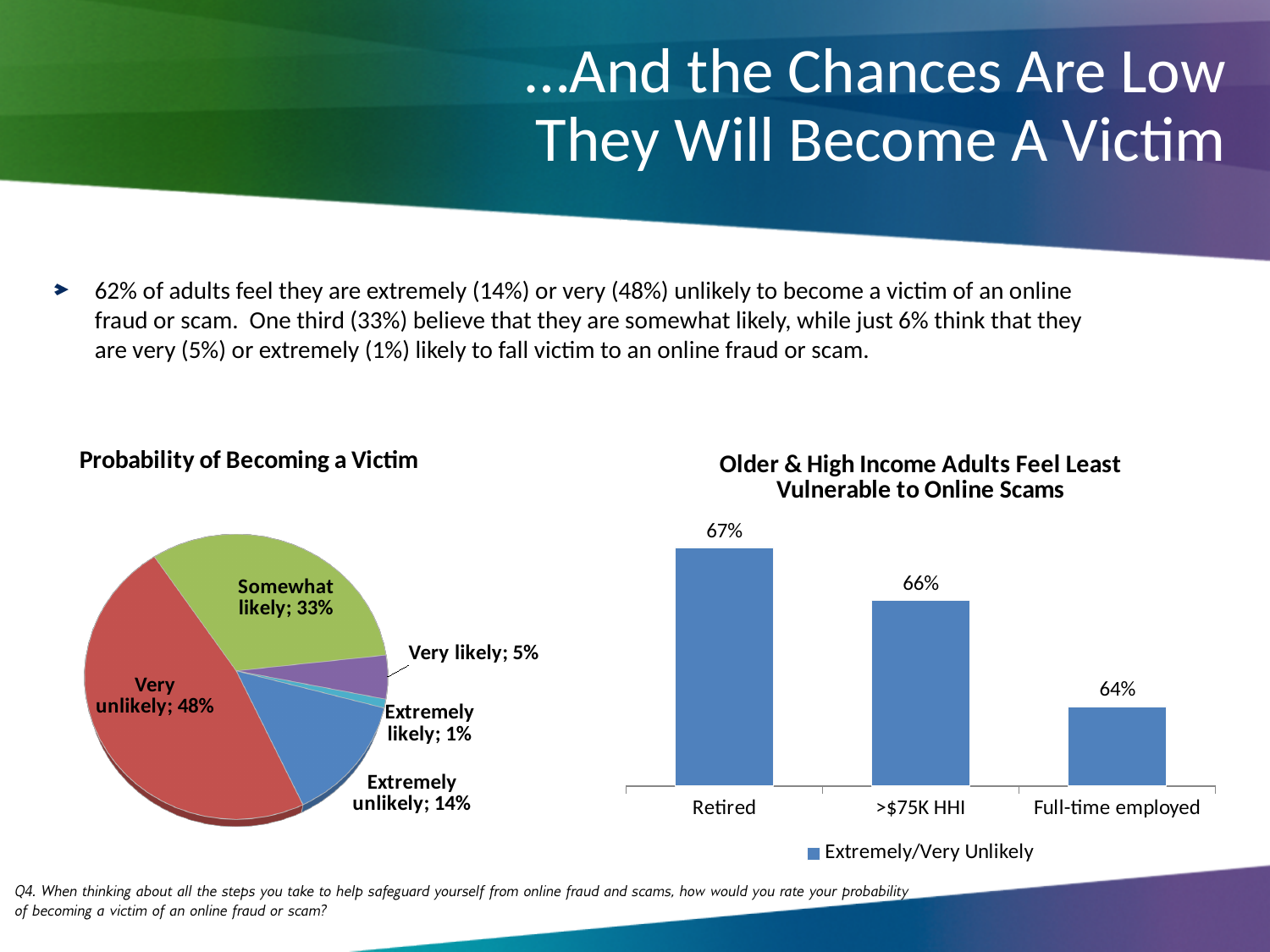

# …And the Chances Are Low They Will Become A Victim
62% of adults feel they are extremely (14%) or very (48%) unlikely to become a victim of an online fraud or scam.  One third (33%) believe that they are somewhat likely, while just 6% think that they are very (5%) or extremely (1%) likely to fall victim to an online fraud or scam.

[unsupported chart]

### Chart: Older & High Income Adults Feel Least Vulnerable to Online Scams

| Category | Extremely/Very Unlikely |
|---|---|
| Retired | 0.67 |
| >$75K HHI | 0.66 |
| Full-time employed | 0.64 |
Q4. When thinking about all the steps you take to help safeguard yourself from online fraud and scams, how would you rate your probability of becoming a victim of an online fraud or scam?